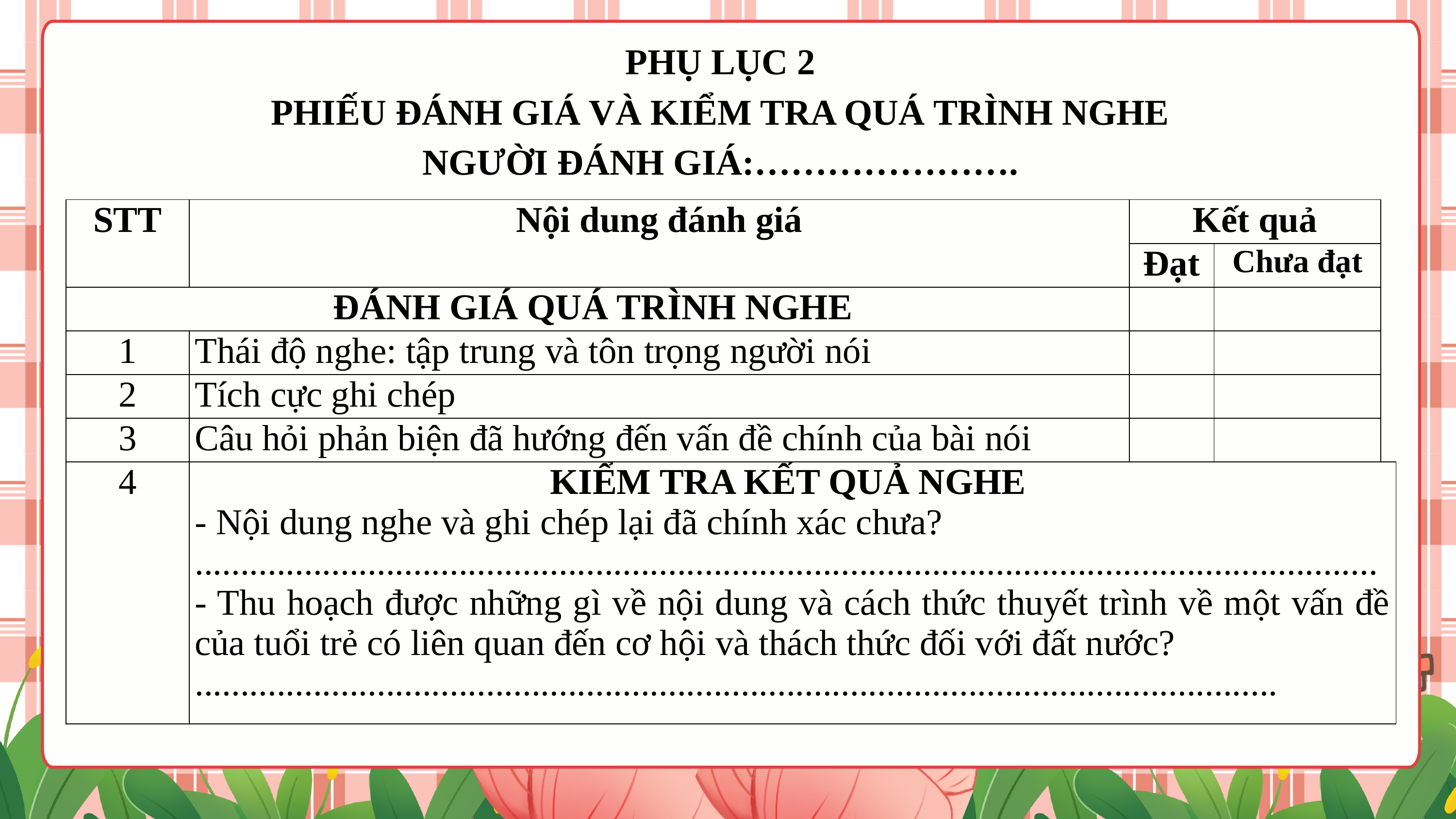

PHỤ LỤC 2
PHIẾU ĐÁNH GIÁ VÀ KIỂM TRA QUÁ TRÌNH NGHE
NGƯỜI ĐÁNH GIÁ:………………….
| STT | Nội dung đánh giá | Kết quả |  |  |
| --- | --- | --- | --- | --- |
|  |  | Đạt | Chưa đạt |  |
| ĐÁNH GIÁ QUÁ TRÌNH NGHE |  |  |  |  |
| 1 | Thái độ nghe: tập trung và tôn trọng người nói |  |  |  |
| 2 | Tích cực ghi chép |  |  |  |
| 3 | Câu hỏi phản biện đã hướng đến vấn đề chính của bài nói |  |  |  |
| 4 | KIỂM TRA KẾT QUẢ NGHE - Nội dung nghe và ghi chép lại đã chính xác chưa? .................................................................................................................................. - Thu hoạch được những gì về nội dung và cách thức thuyết trình về một vấn đề của tuổi trẻ có liên quan đến cơ hội và thách thức đối với đất nước? ....................................................................................................................... |  |  |  |